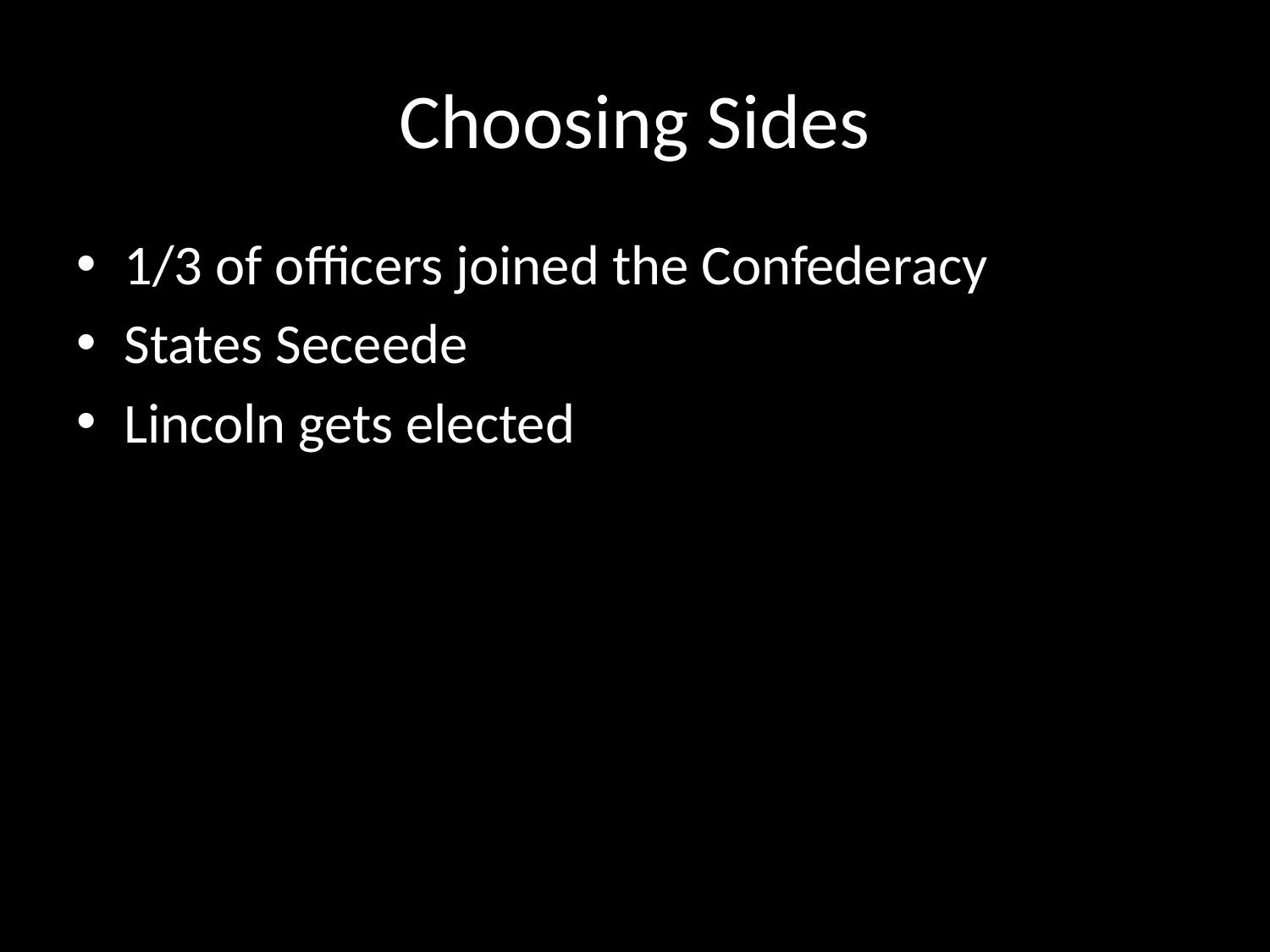

# Choosing Sides
1/3 of officers joined the Confederacy
States Seceede
Lincoln gets elected